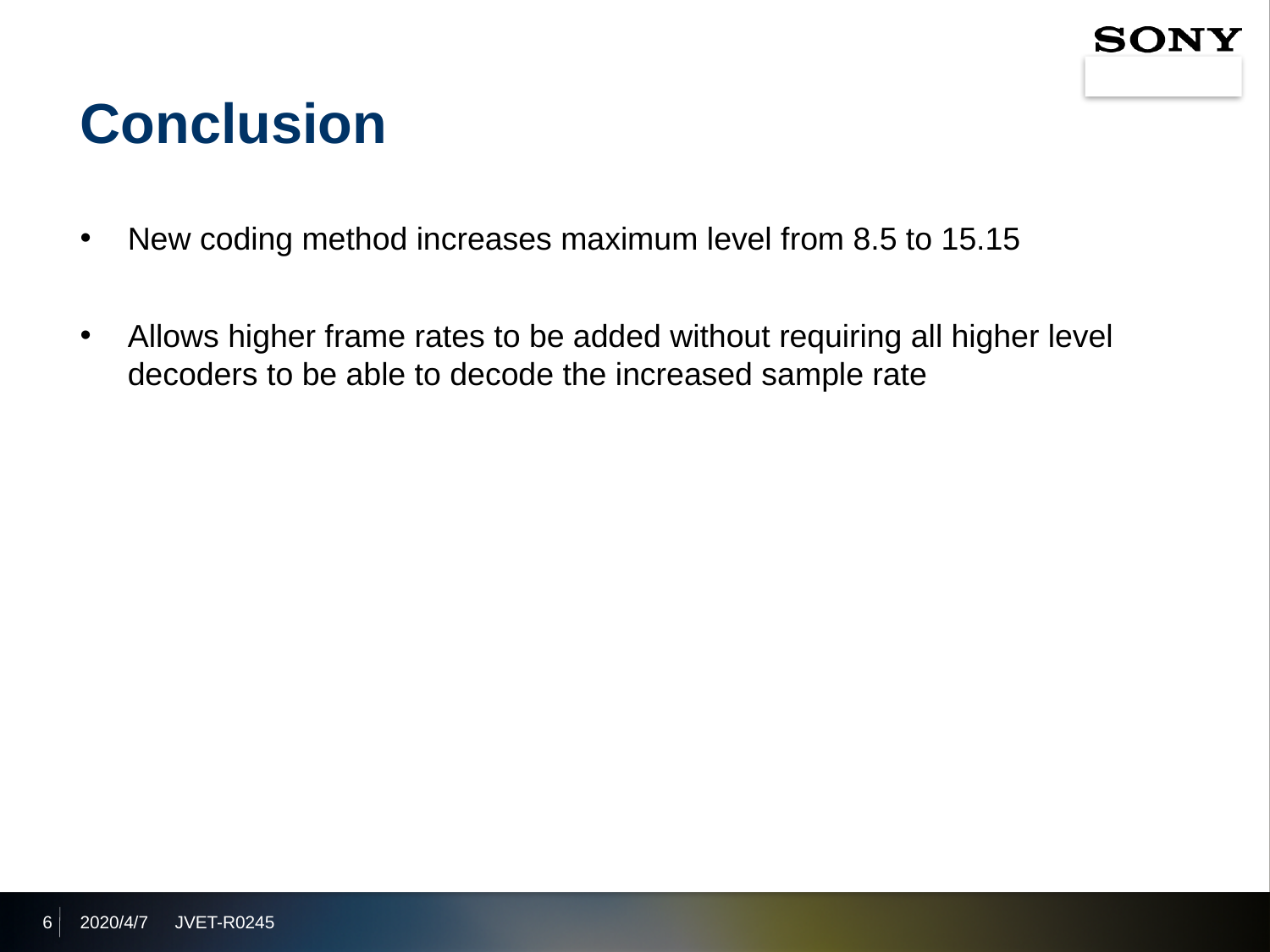

# Conclusion

New coding method increases maximum level from 8.5 to 15.15

Allows higher frame rates to be added without requiring all higher level decoders to be able to decode the increased sample rate

6
2020/4/7
JVET-R0245